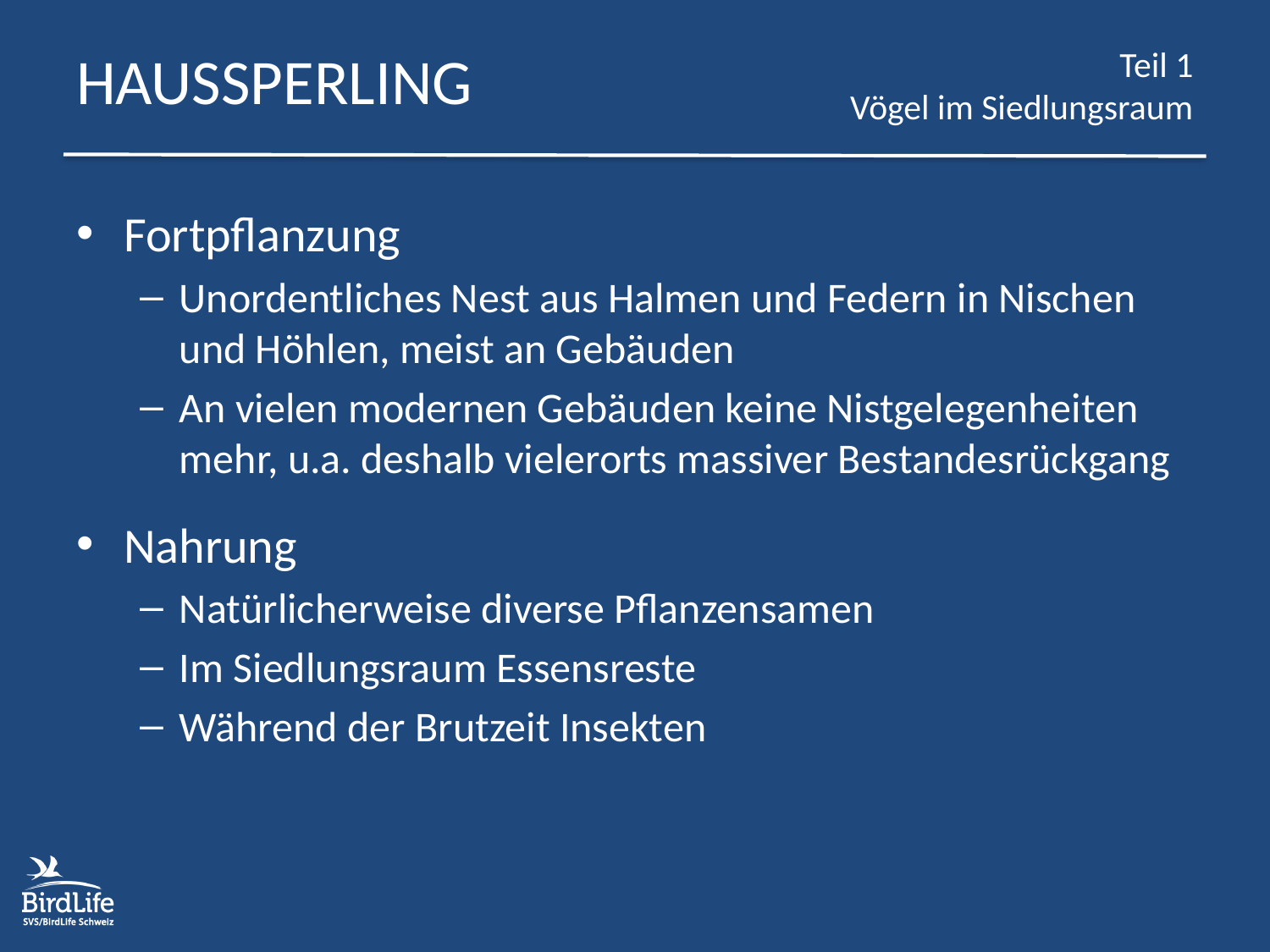

# HAUSSPERLING
Fortpflanzung
Unordentliches Nest aus Halmen und Federn in Nischen und Höhlen, meist an Gebäuden
An vielen modernen Gebäuden keine Nistgelegenheiten mehr, u.a. deshalb vielerorts massiver Bestandesrückgang
Nahrung
Natürlicherweise diverse Pflanzensamen
Im Siedlungsraum Essensreste
Während der Brutzeit Insekten